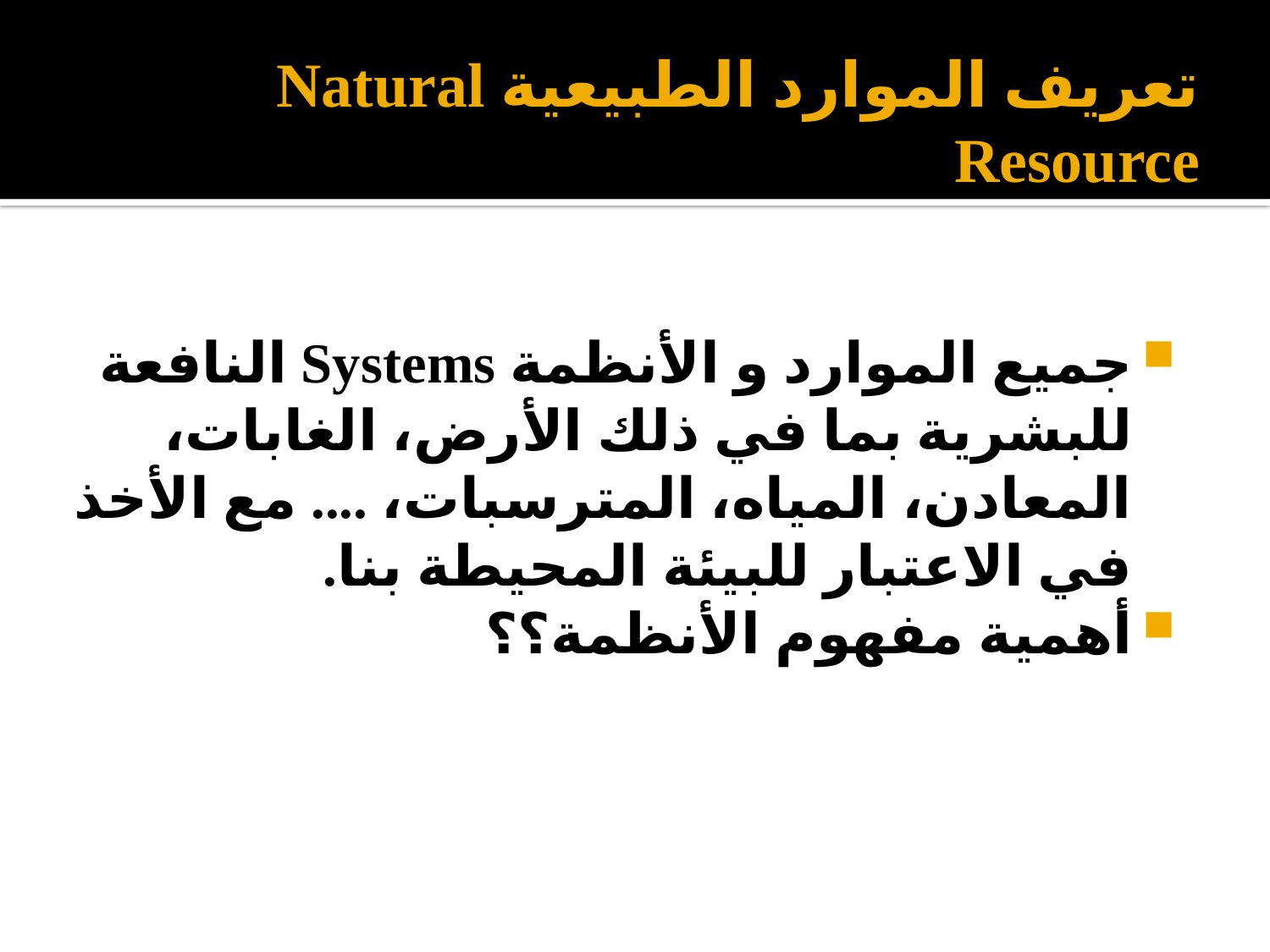

# تعريف الموارد الطبيعية Natural Resource

جميع الموارد و الأنظمة Systems النافعة للبشرية بما في ذلك الأرض، الغابات، المعادن، المياه، المترسبات، .... مع الأخذ في الاعتبار للبيئة المحيطة بنا.
أهمية مفهوم الأنظمة؟؟